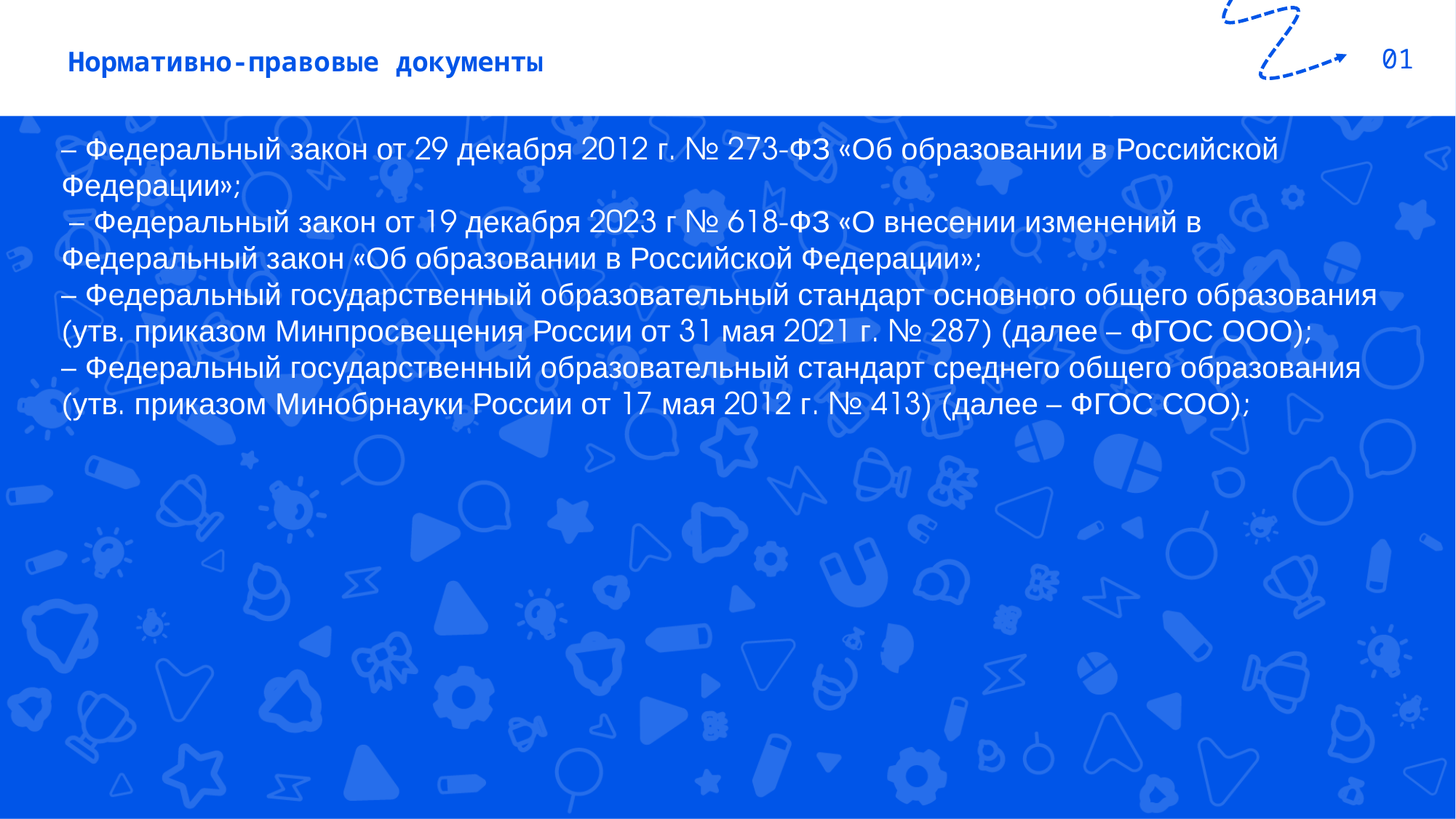

01
Нормативно-правовые документы
– Федеральный закон от 29 декабря 2012 г. № 273-ФЗ «Об образовании в Российской Федерации»;
 – Федеральный закон от 19 декабря 2023 г № 618-ФЗ «О внесении изменений в Федеральный закон «Об образовании в Российской Федерации»;
– Федеральный государственный образовательный стандарт основного общего образования (утв. приказом Минпросвещения России от 31 мая 2021 г. № 287) (далее – ФГОС ООО);
– Федеральный государственный образовательный стандарт среднего общего образования (утв. приказом Минобрнауки России от 17 мая 2012 г. № 413) (далее – ФГОС СОО);